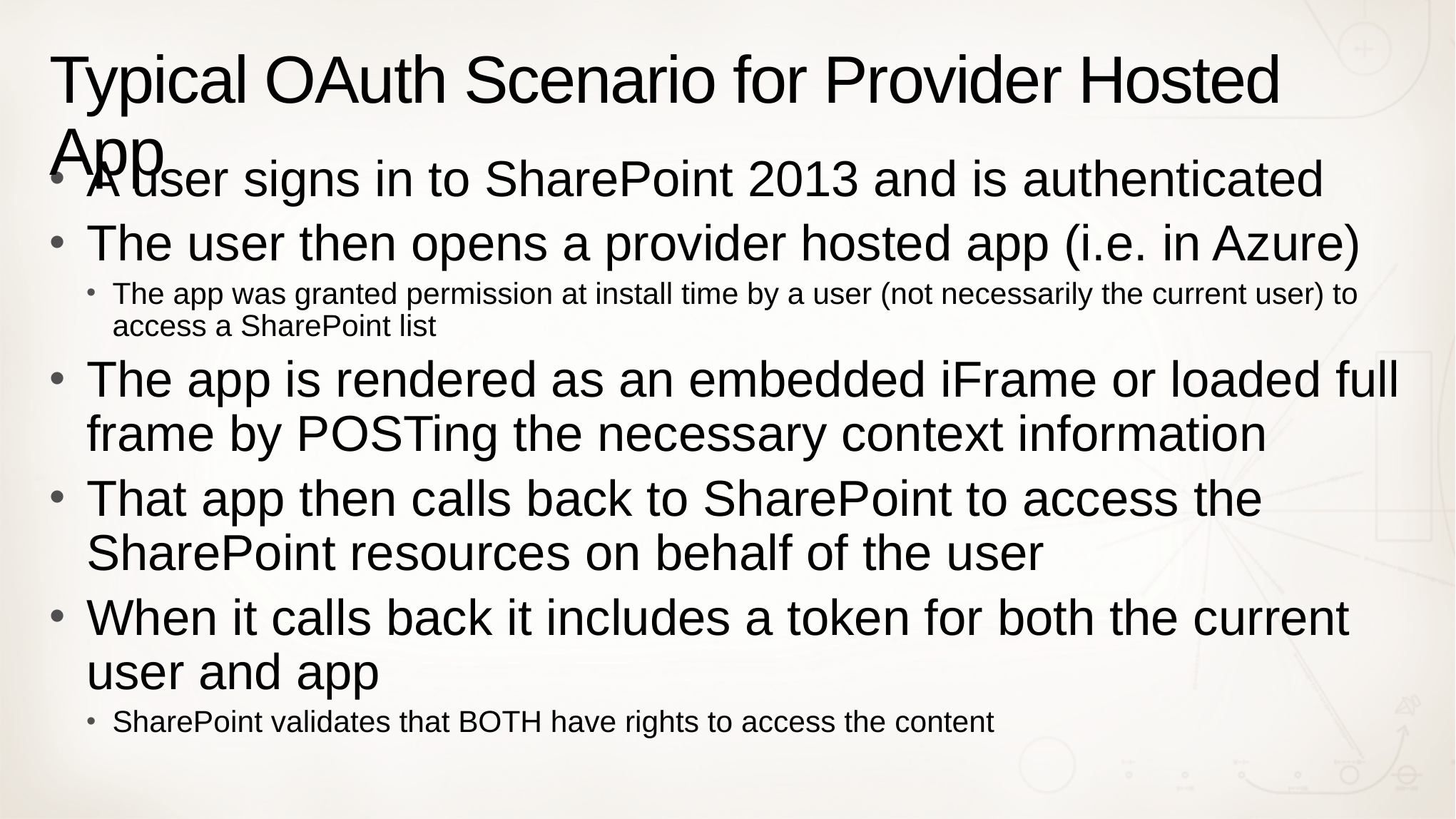

# Typical OAuth Scenario for Provider Hosted App
A user signs in to SharePoint 2013 and is authenticated
The user then opens a provider hosted app (i.e. in Azure)
The app was granted permission at install time by a user (not necessarily the current user) to access a SharePoint list
The app is rendered as an embedded iFrame or loaded full frame by POSTing the necessary context information
That app then calls back to SharePoint to access the SharePoint resources on behalf of the user
When it calls back it includes a token for both the current user and app
SharePoint validates that BOTH have rights to access the content